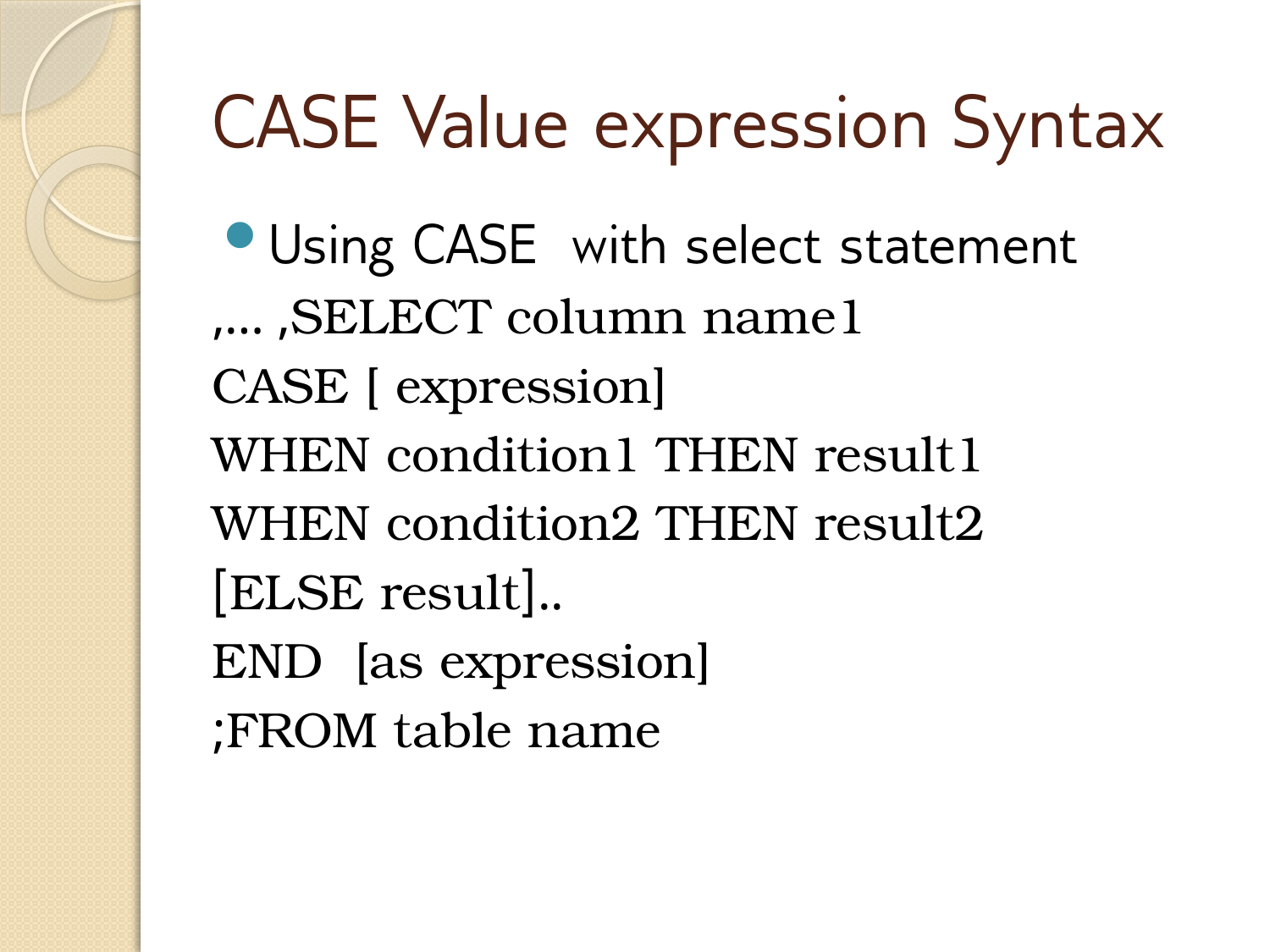

# CASE Value expression Syntax
Using CASE  with select statement
SELECT column name1, …,
CASE [ expression]
WHEN condition1 THEN result1
WHEN condition2 THEN result2
..[ELSE result]
END  [as expression]
FROM table name;